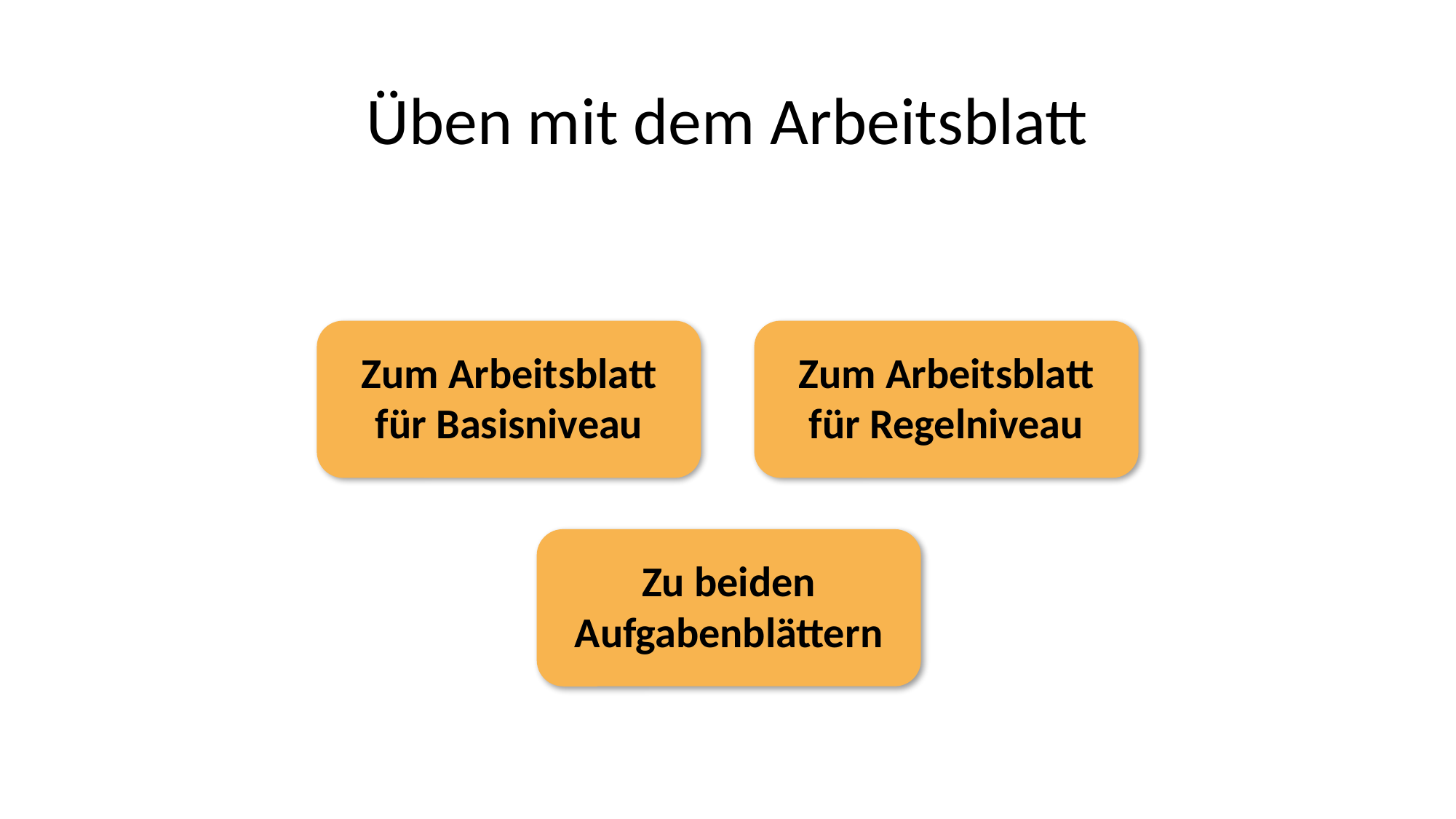

# Üben mit dem Arbeitsblatt
Zum Arbeitsblatt für Basisniveau
Zum Arbeitsblatt für Regelniveau

Zu beiden Aufgabenblättern